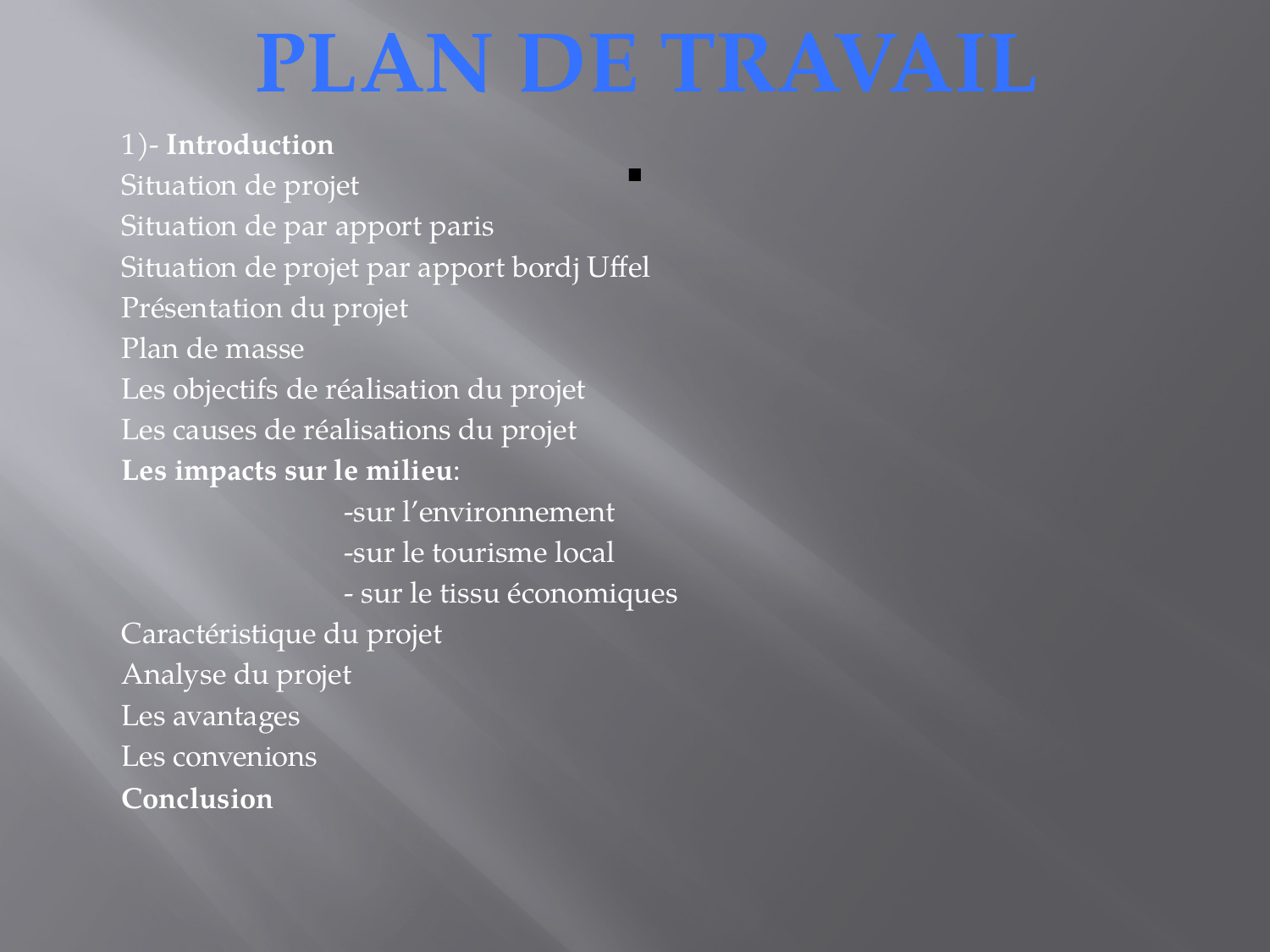

PLAN DE TRAVAIL
# .
1)- Introduction
Situation de projet
Situation de par apport paris
Situation de projet par apport bordj Uffel
Présentation du projet
Plan de masse
Les objectifs de réalisation du projet
Les causes de réalisations du projet
Les impacts sur le milieu:
                              -sur l’environnement
                              -sur le tourisme local
                              - sur le tissu économiques
Caractéristique du projet
Analyse du projet
Les avantages
Les convenions
Conclusion